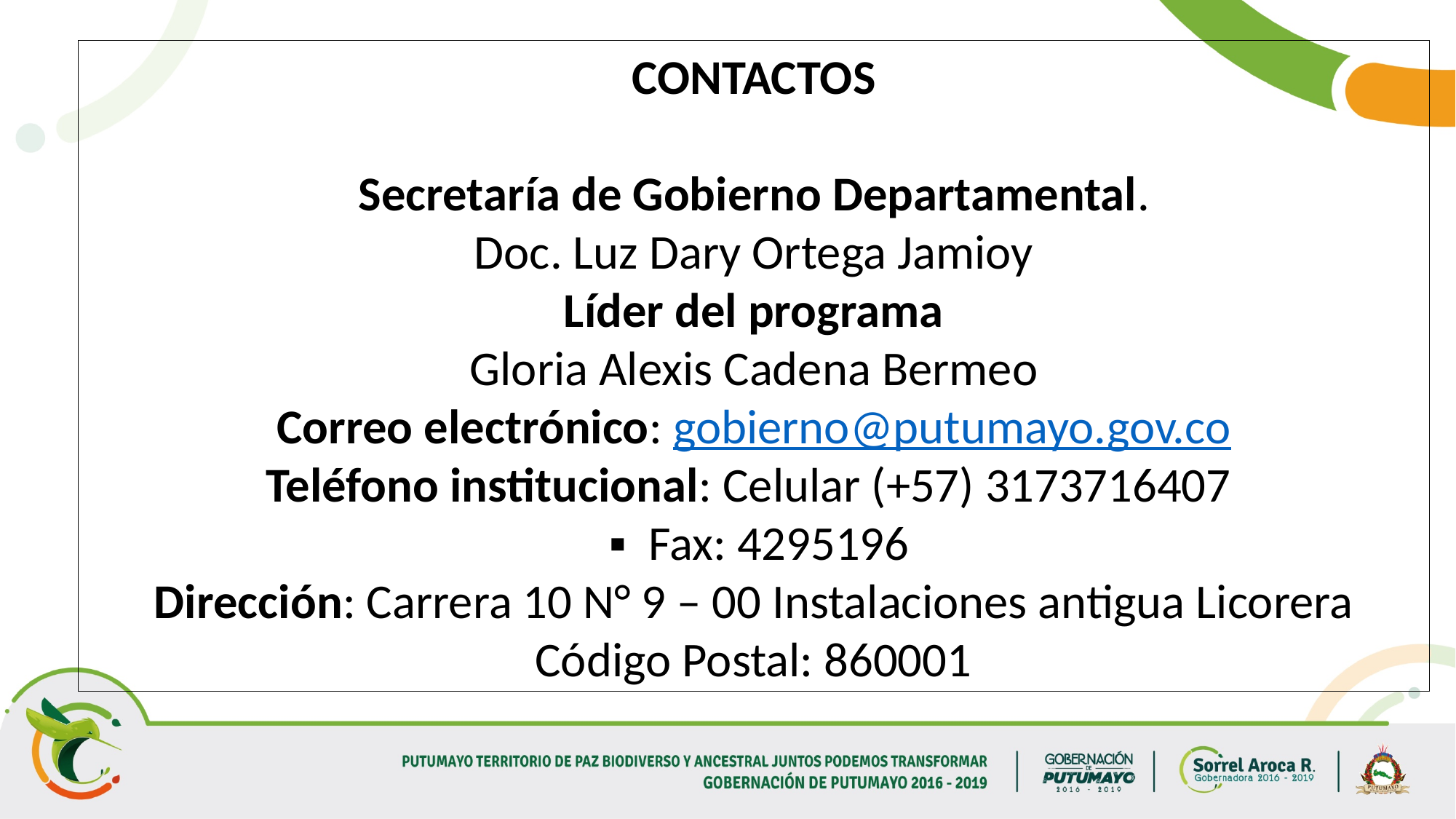

CONTACTOS

Secretaría de Gobierno Departamental.
Doc. Luz Dary Ortega Jamioy
Líder del programa
Gloria Alexis Cadena Bermeo
Correo electrónico: gobierno@putumayo.gov.co
Teléfono institucional: Celular (+57) 3173716407
 ▪  Fax: 4295196
Dirección: Carrera 10 N° 9 – 00 Instalaciones antigua Licorera
 Código Postal: 860001